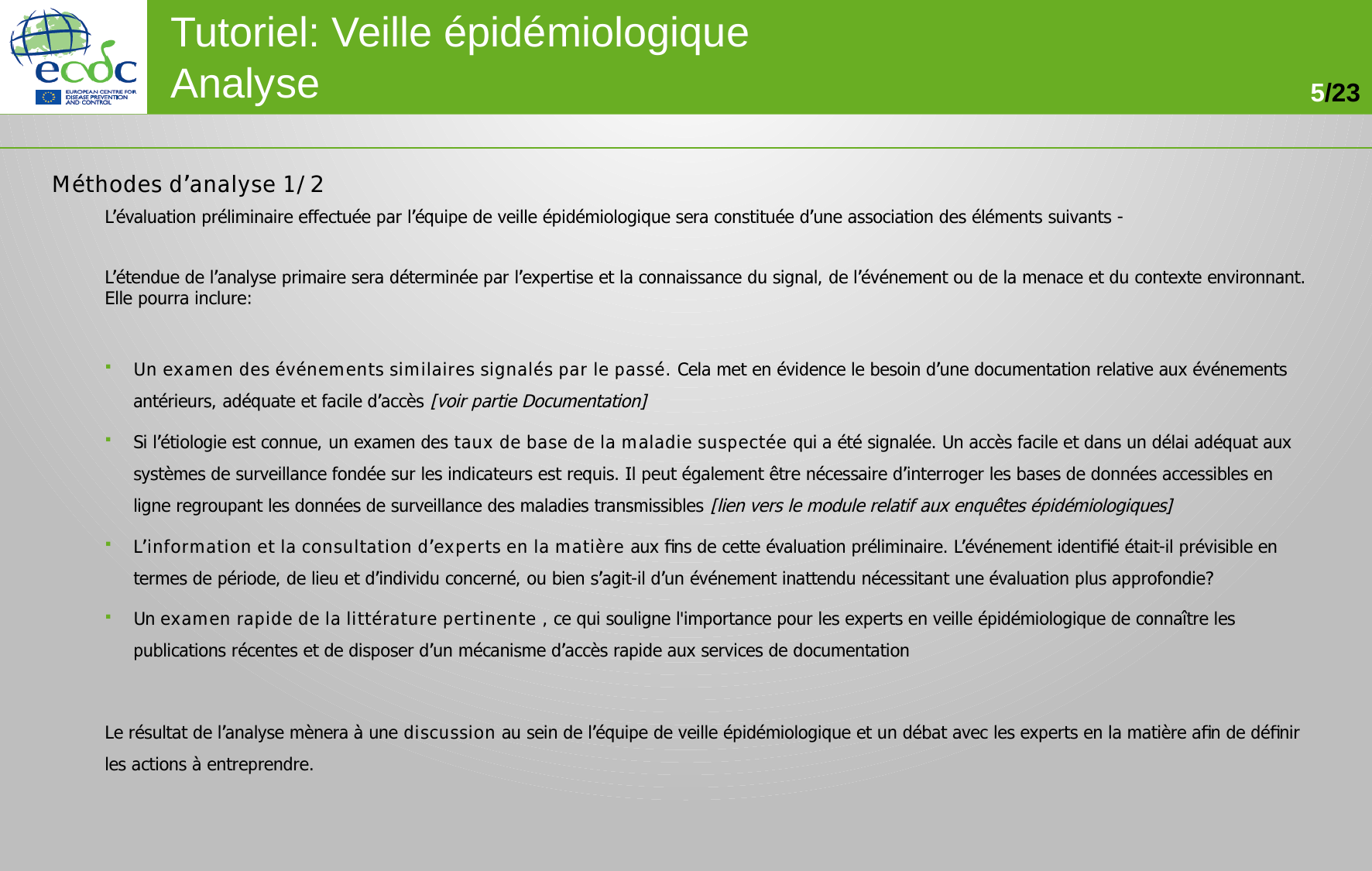

Méthodes d’analyse 1/2
L’évaluation préliminaire effectuée par l’équipe de veille épidémiologique sera constituée d’une association des éléments suivants -

L’étendue de l’analyse primaire sera déterminée par l’expertise et la connaissance du signal, de l’événement ou de la menace et du contexte environnant. Elle pourra inclure:

Un examen des événements similaires signalés par le passé. Cela met en évidence le besoin d’une documentation relative aux événements antérieurs, adéquate et facile d’accès [voir partie Documentation]
Si l’étiologie est connue, un examen des taux de base de la maladie suspectée qui a été signalée. Un accès facile et dans un délai adéquat aux systèmes de surveillance fondée sur les indicateurs est requis. Il peut également être nécessaire d’interroger les bases de données accessibles en ligne regroupant les données de surveillance des maladies transmissibles [lien vers le module relatif aux enquêtes épidémiologiques]
L’information et la consultation d’experts en la matière aux fins de cette évaluation préliminaire. L’événement identifié était-il prévisible en termes de période, de lieu et d’individu concerné, ou bien s’agit-il d’un événement inattendu nécessitant une évaluation plus approfondie?
Un examen rapide de la littérature pertinente , ce qui souligne l'importance pour les experts en veille épidémiologique de connaître les publications récentes et de disposer d’un mécanisme d’accès rapide aux services de documentation

Le résultat de l’analyse mènera à une discussion au sein de l’équipe de veille épidémiologique et un débat avec les experts en la matière afin de définir les actions à entreprendre.